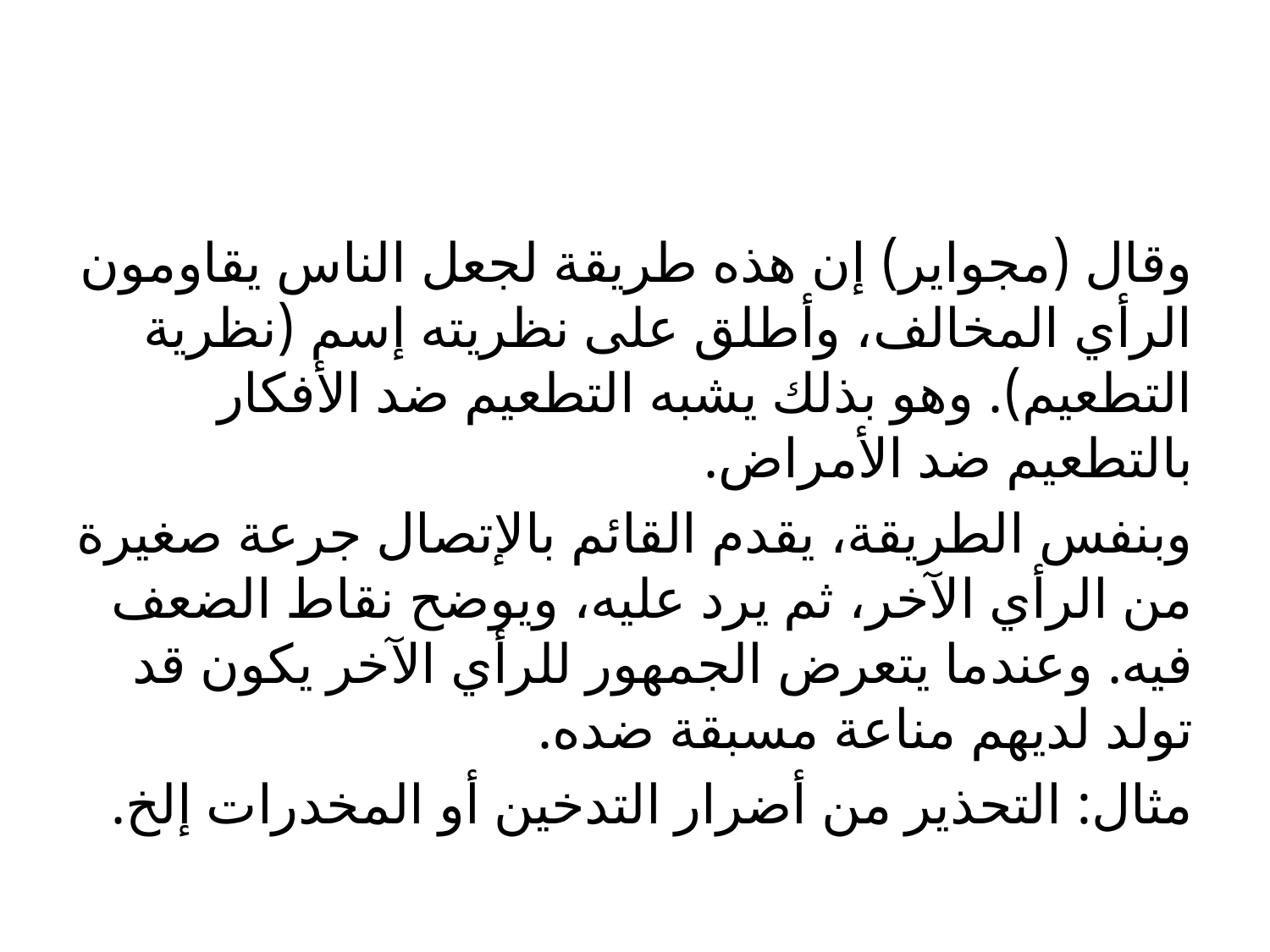

#
وقال (مجواير) إن هذه طريقة لجعل الناس يقاومون الرأي المخالف، وأطلق على نظريته إسم (نظرية التطعيم). وهو بذلك يشبه التطعيم ضد الأفكار بالتطعيم ضد الأمراض.
وبنفس الطريقة، يقدم القائم بالإتصال جرعة صغيرة من الرأي الآخر، ثم يرد عليه، ويوضح نقاط الضعف فيه. وعندما يتعرض الجمهور للرأي الآخر يكون قد تولد لديهم مناعة مسبقة ضده.
مثال: التحذير من أضرار التدخين أو المخدرات إلخ.